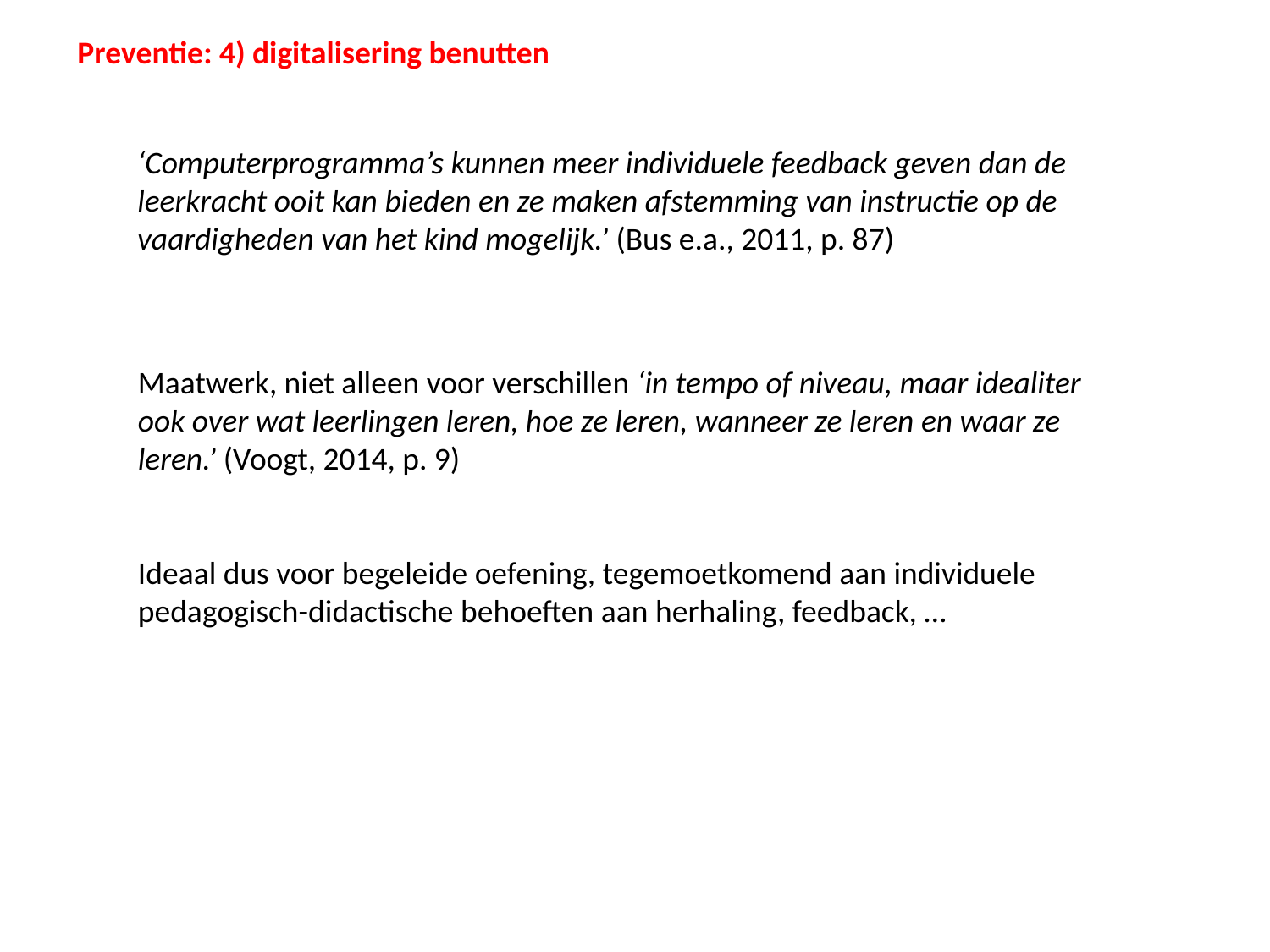

Preventie: 4) digitalisering benutten
‘Computerprogramma’s kunnen meer individuele feedback geven dan de leerkracht ooit kan bieden en ze maken afstemming van instructie op de vaardigheden van het kind mogelijk.’ (Bus e.a., 2011, p. 87)

Maatwerk, niet alleen voor verschillen ‘in tempo of niveau, maar idealiter ook over wat leerlingen leren, hoe ze leren, wanneer ze leren en waar ze leren.’ (Voogt, 2014, p. 9)

Ideaal dus voor begeleide oefening, tegemoetkomend aan individuele pedagogisch-didactische behoeften aan herhaling, feedback, …